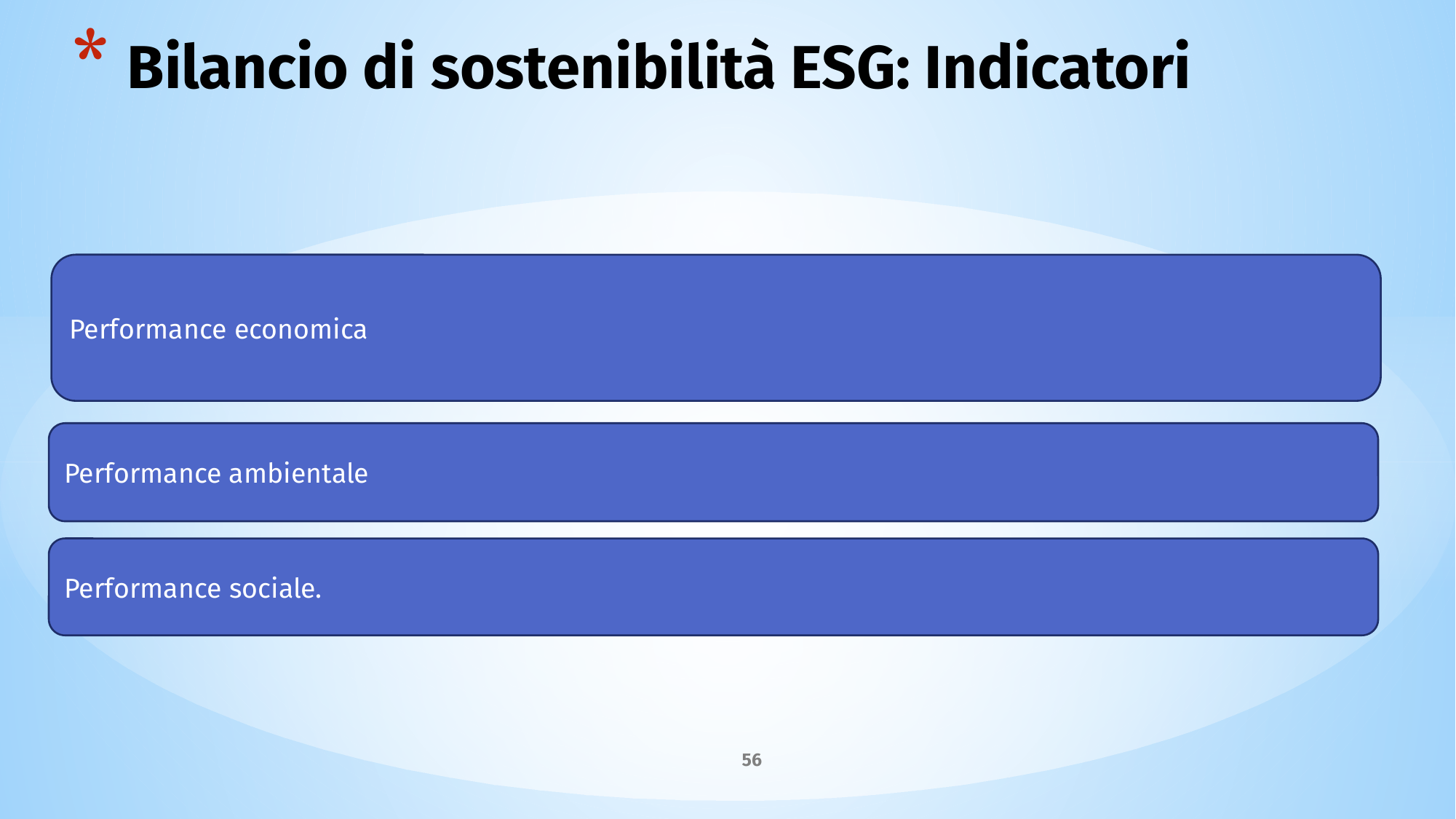

# Bilancio di sostenibilità ESG: Indicatori
Performance economica
Performance ambientale
Performance sociale.
56